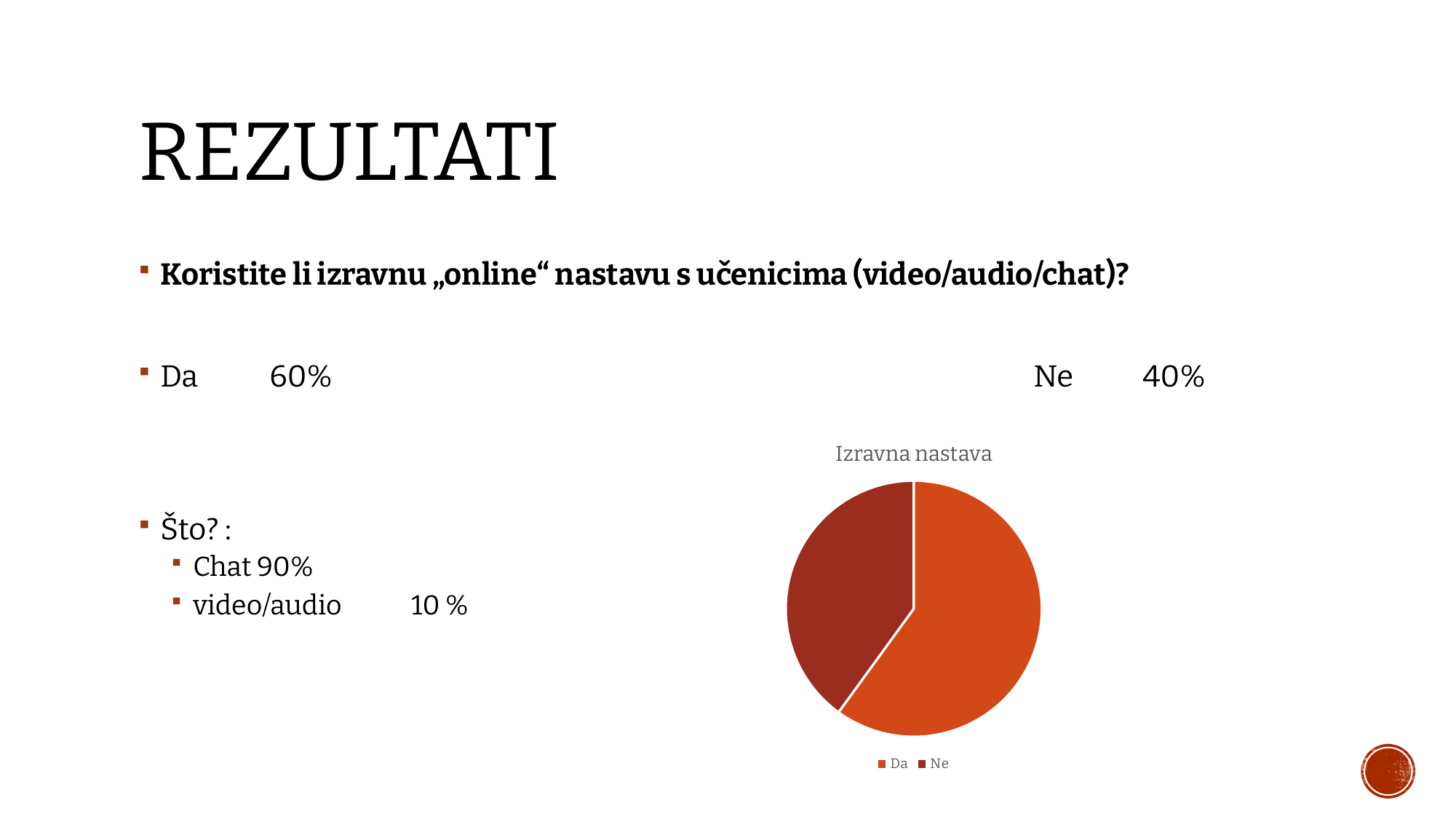

# REZULTATI
Koristite li izravnu „online“ nastavu s učenicima (video/audio/chat)?

Da 	60%							Ne 	40%

Što? :
Chat 90%
video/audio 	10 %

### Chart: Izravna nastava

| Category |  |
|---|---|
| Da | 0.6 |
| Ne | 0.4 |